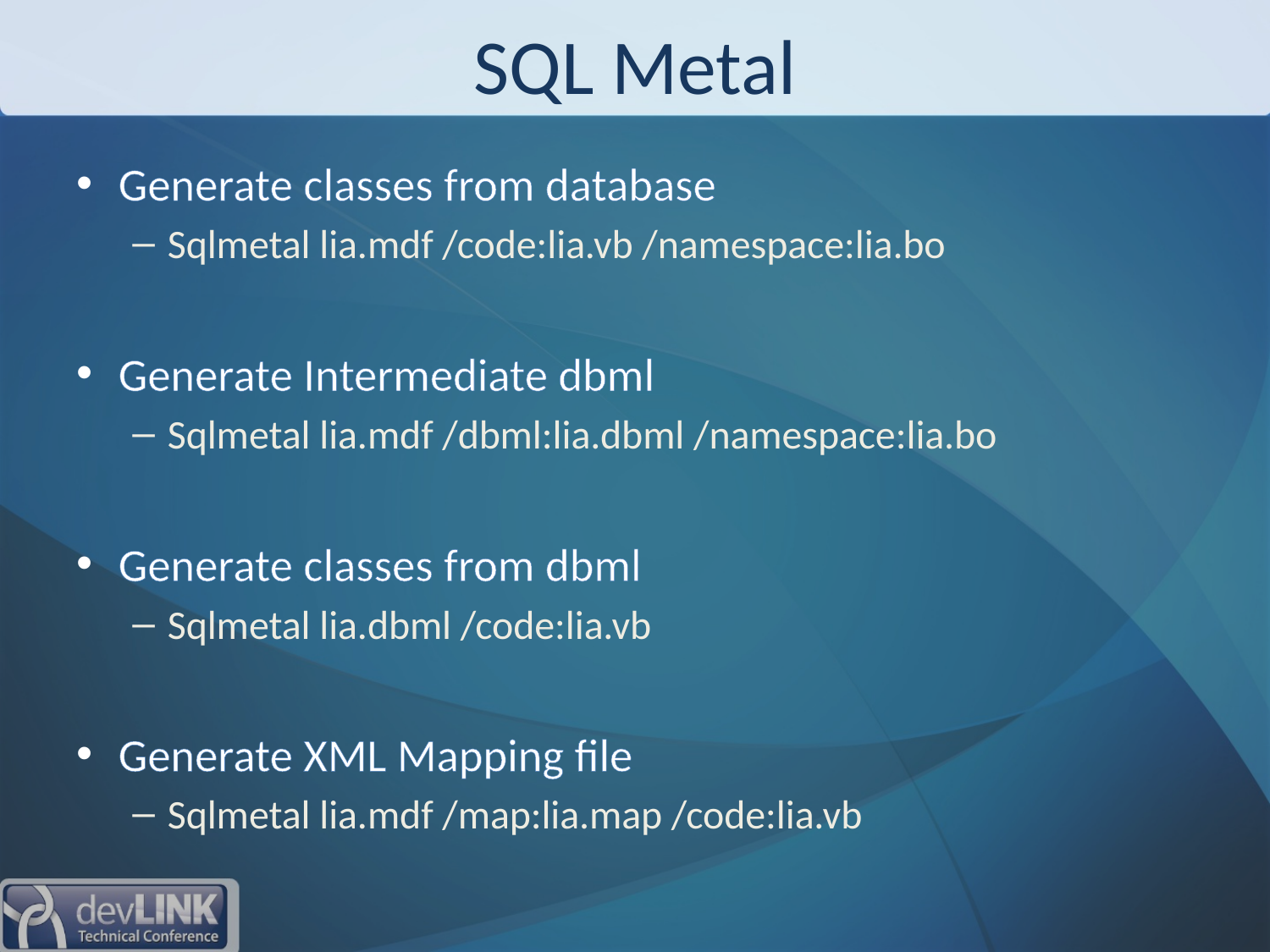

# SQL Metal
Generate classes from database
Sqlmetal lia.mdf /code:lia.vb /namespace:lia.bo

Generate Intermediate dbml
Sqlmetal lia.mdf /dbml:lia.dbml /namespace:lia.bo

Generate classes from dbml
Sqlmetal lia.dbml /code:lia.vb

Generate XML Mapping file
Sqlmetal lia.mdf /map:lia.map /code:lia.vb